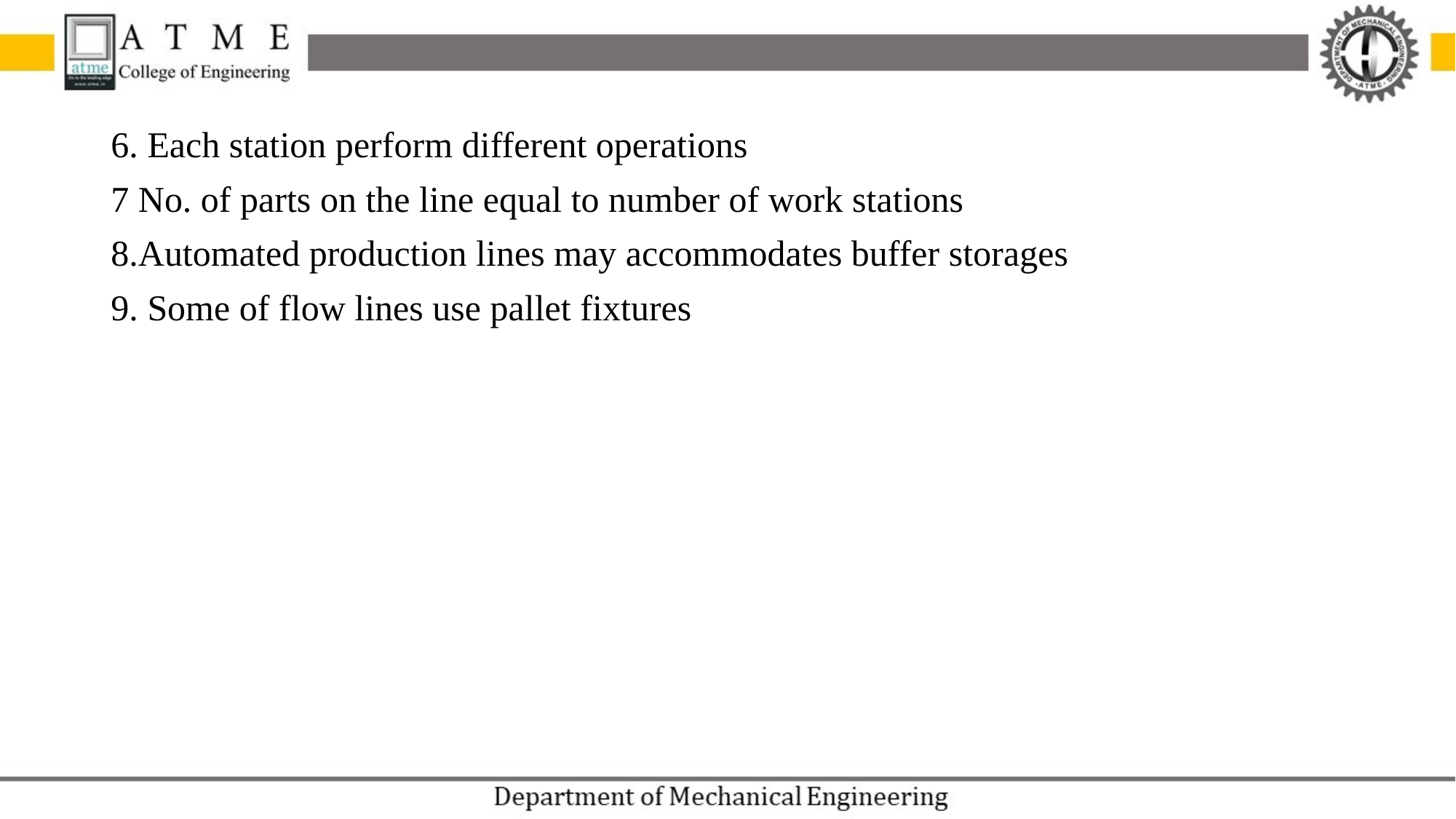

6. Each station perform different operations
7 No. of parts on the line equal to number of work stations
8.Automated production lines may accommodates buffer storages
9. Some of flow lines use pallet fixtures